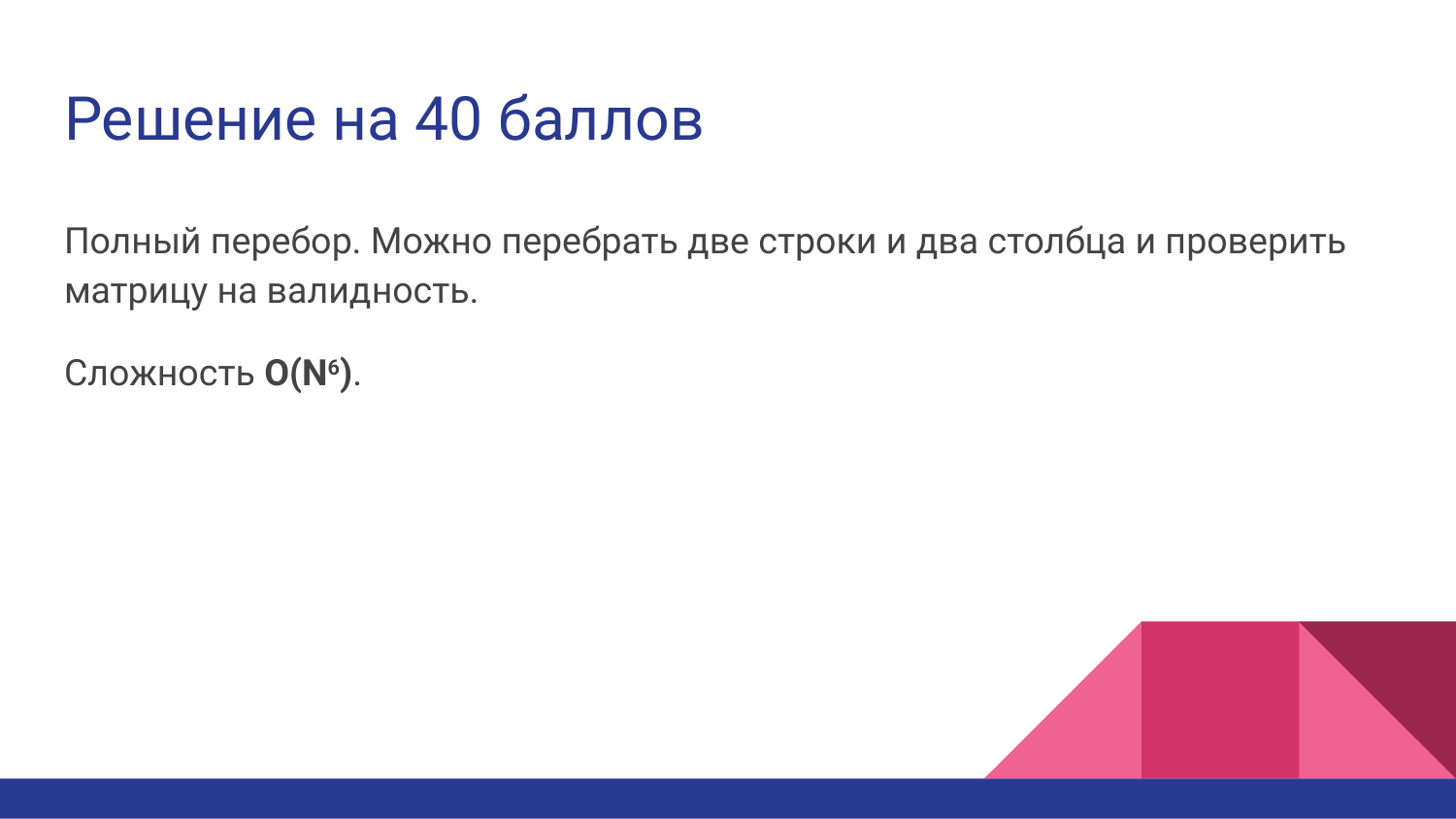

# Решение на 40 баллов
Полный перебор. Можно перебрать две строки и два столбца и проверить матрицу на валидность.
Сложность O(N6).